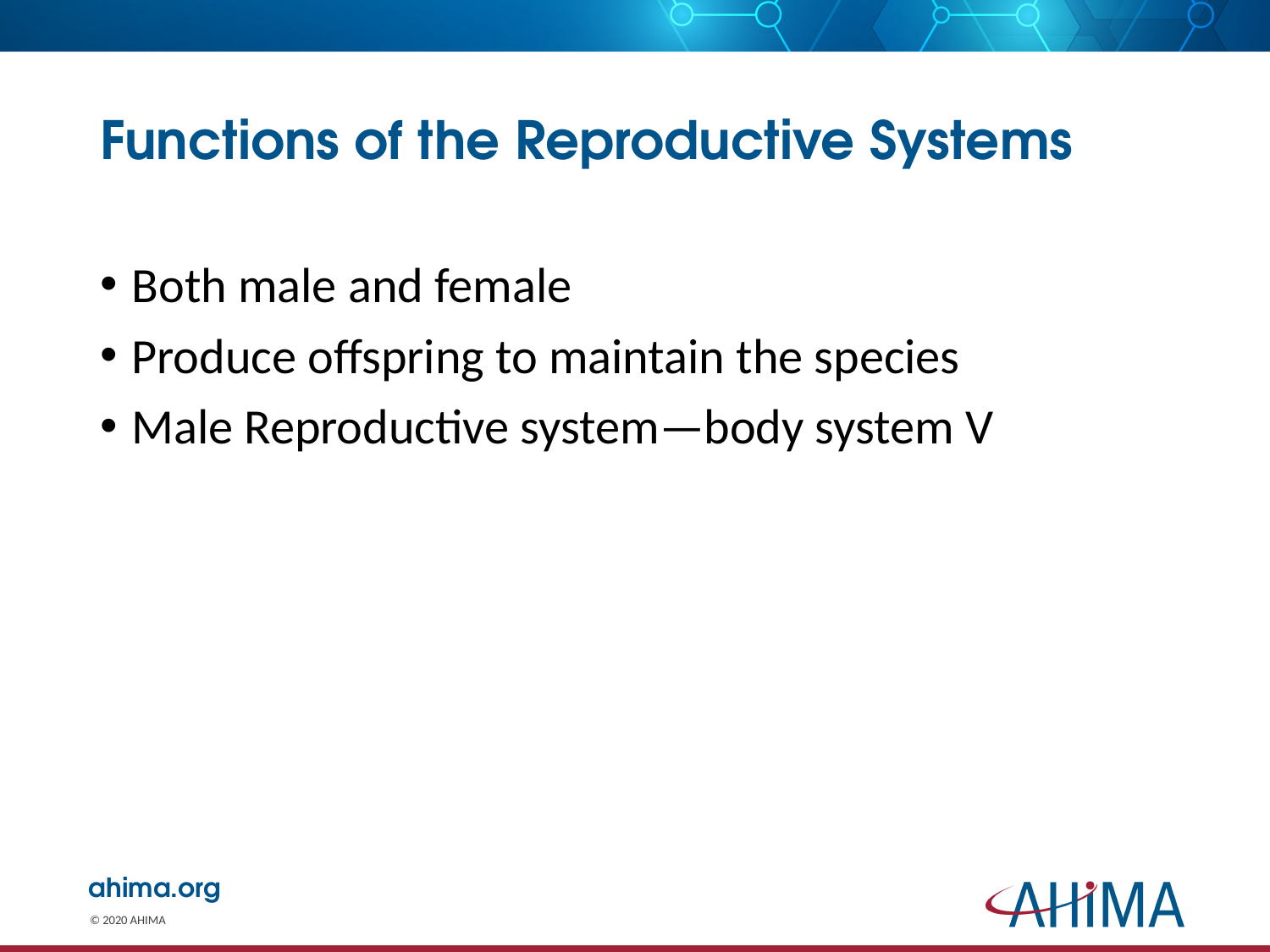

# Functions of the Reproductive Systems
Both male and female
Produce offspring to maintain the species
Male Reproductive system—body system V